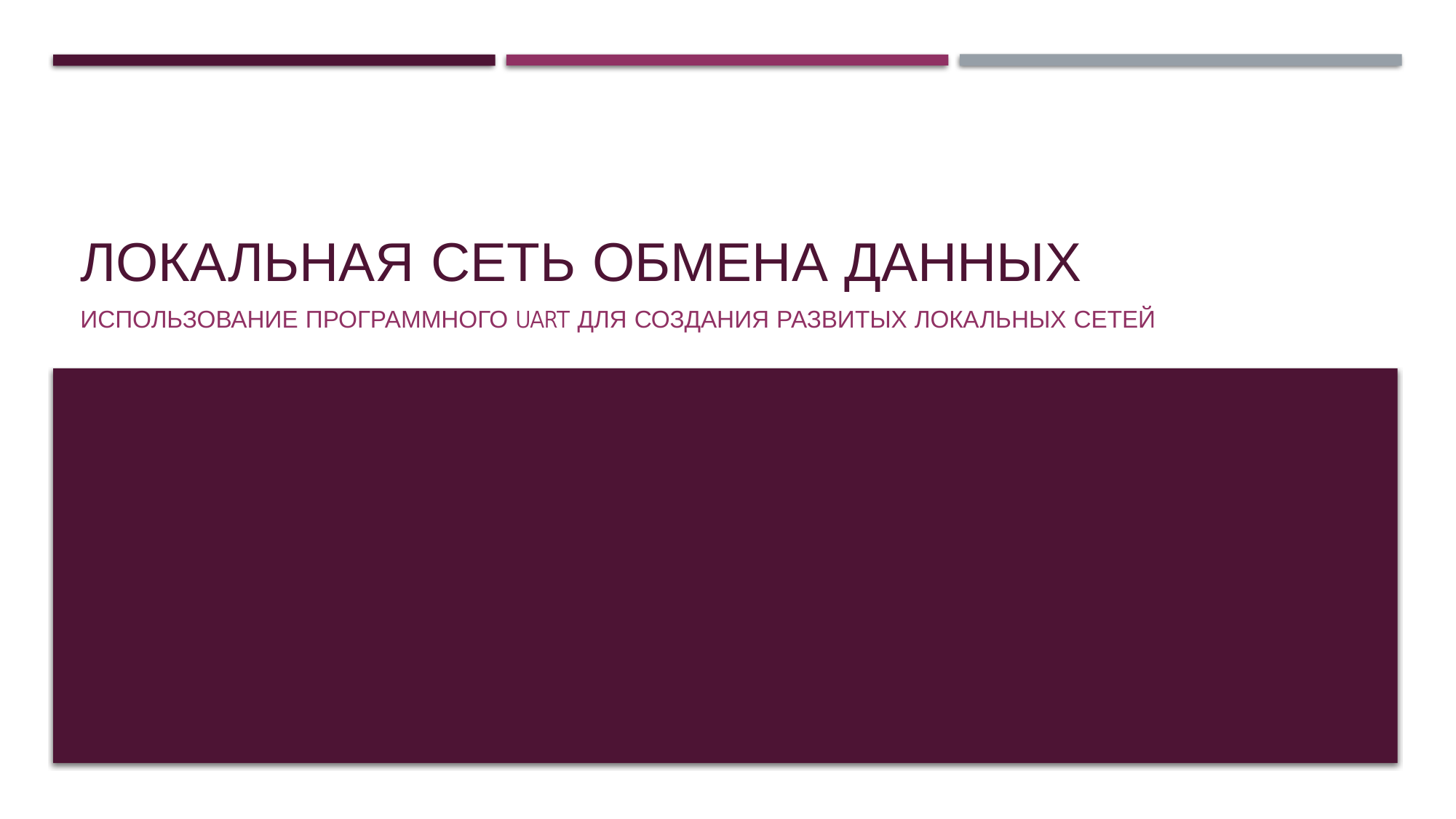

# Локальная сеть обмена данных
Использование программного UART для создания развитых локальных сетей